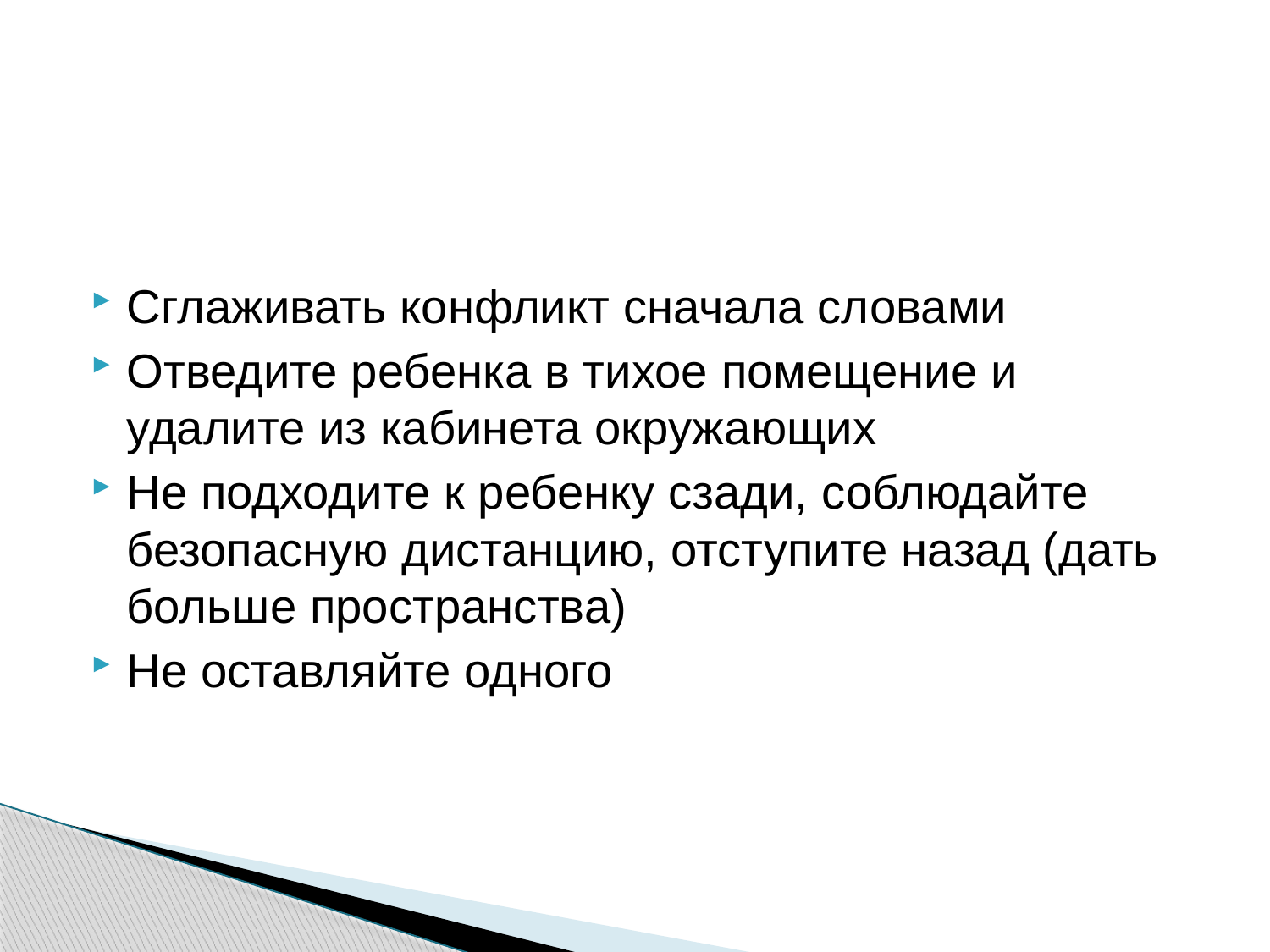

#

Сглаживать конфликт сначала словами
Отведите ребенка в тихое помещение и удалите из кабинета окружающих
Не подходите к ребенку сзади, соблюдайте безопасную дистанцию, отступите назад (дать больше пространства)
Не оставляйте одного